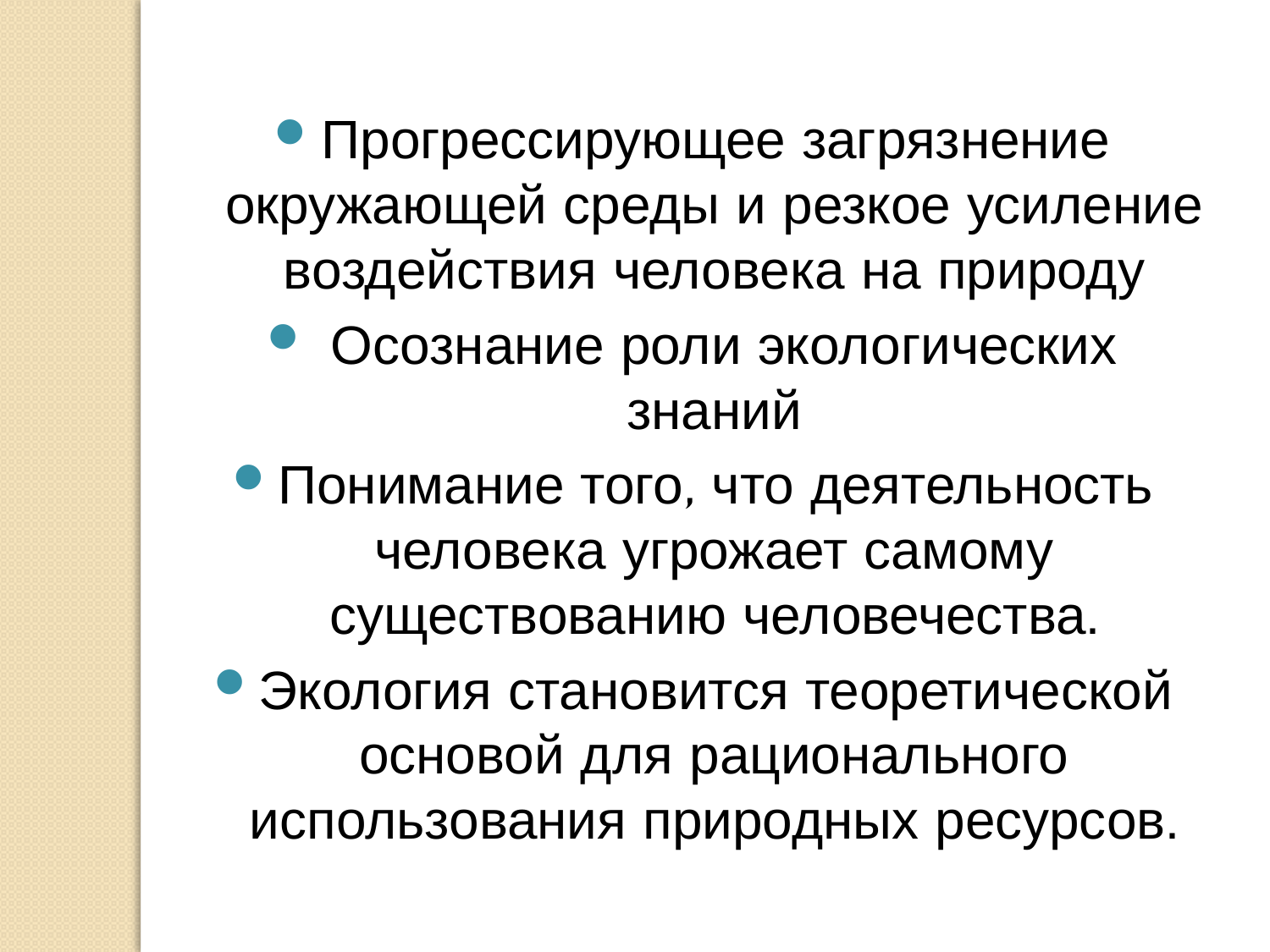

Прогрессирующее загрязнение окружающей среды и резкое усиление воздействия человека на природу
 Осознание роли экологических знаний
Понимание того, что деятельность человека угрожает самому существованию человечества.
Экология становится теоретической основой для рационального использования природных ресурсов.